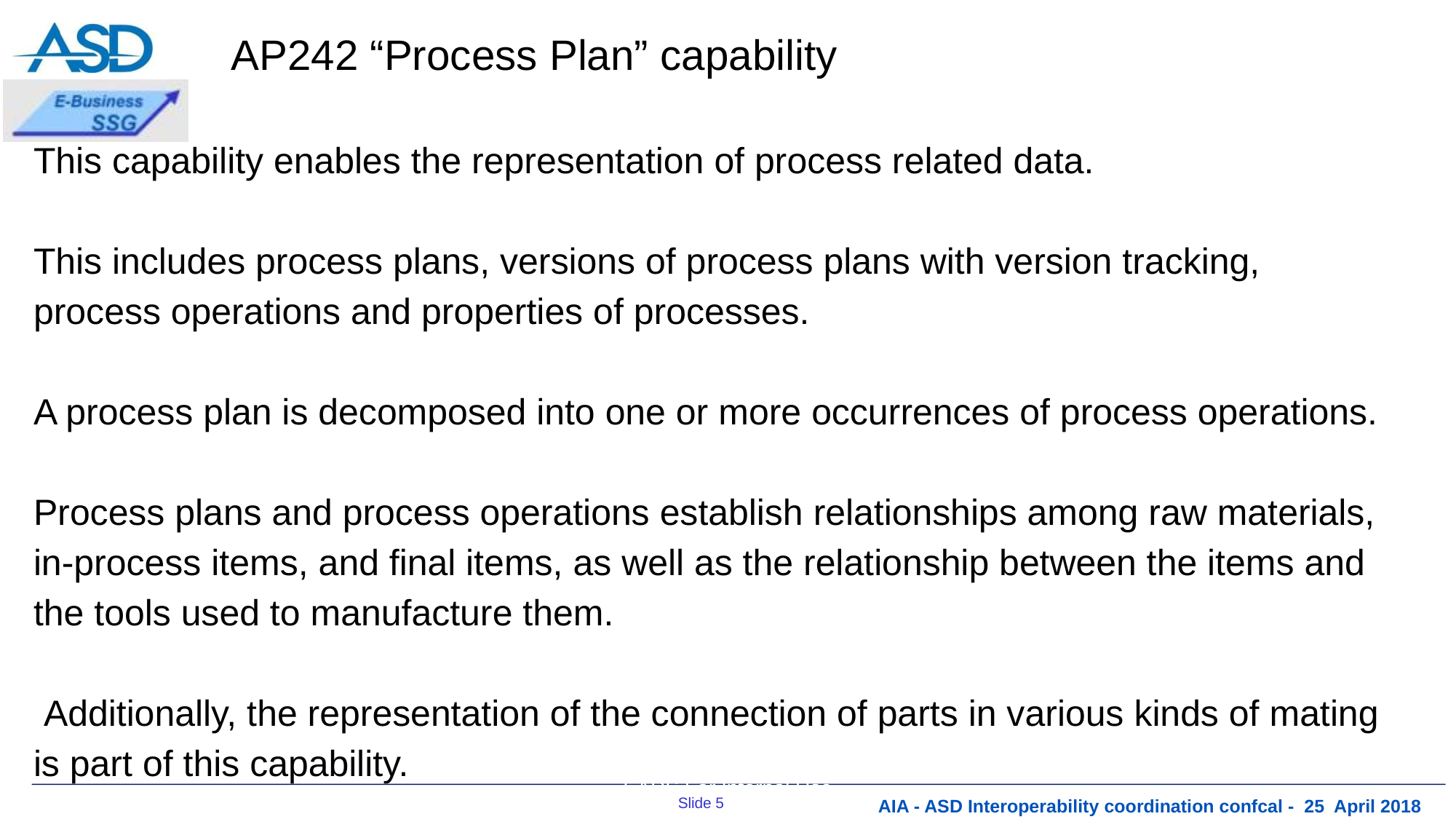

AP242 “Process Plan” capability
This capability enables the representation of process related data.

This includes process plans, versions of process plans with version tracking, process operations and properties of processes.

A process plan is decomposed into one or more occurrences of process operations.

Process plans and process operations establish relationships among raw materials, in-process items, and final items, as well as the relationship between the items and the tools used to manufacture them.

 Additionally, the representation of the connection of parts in various kinds of mating is part of this capability.

EADS For Internal Use
5